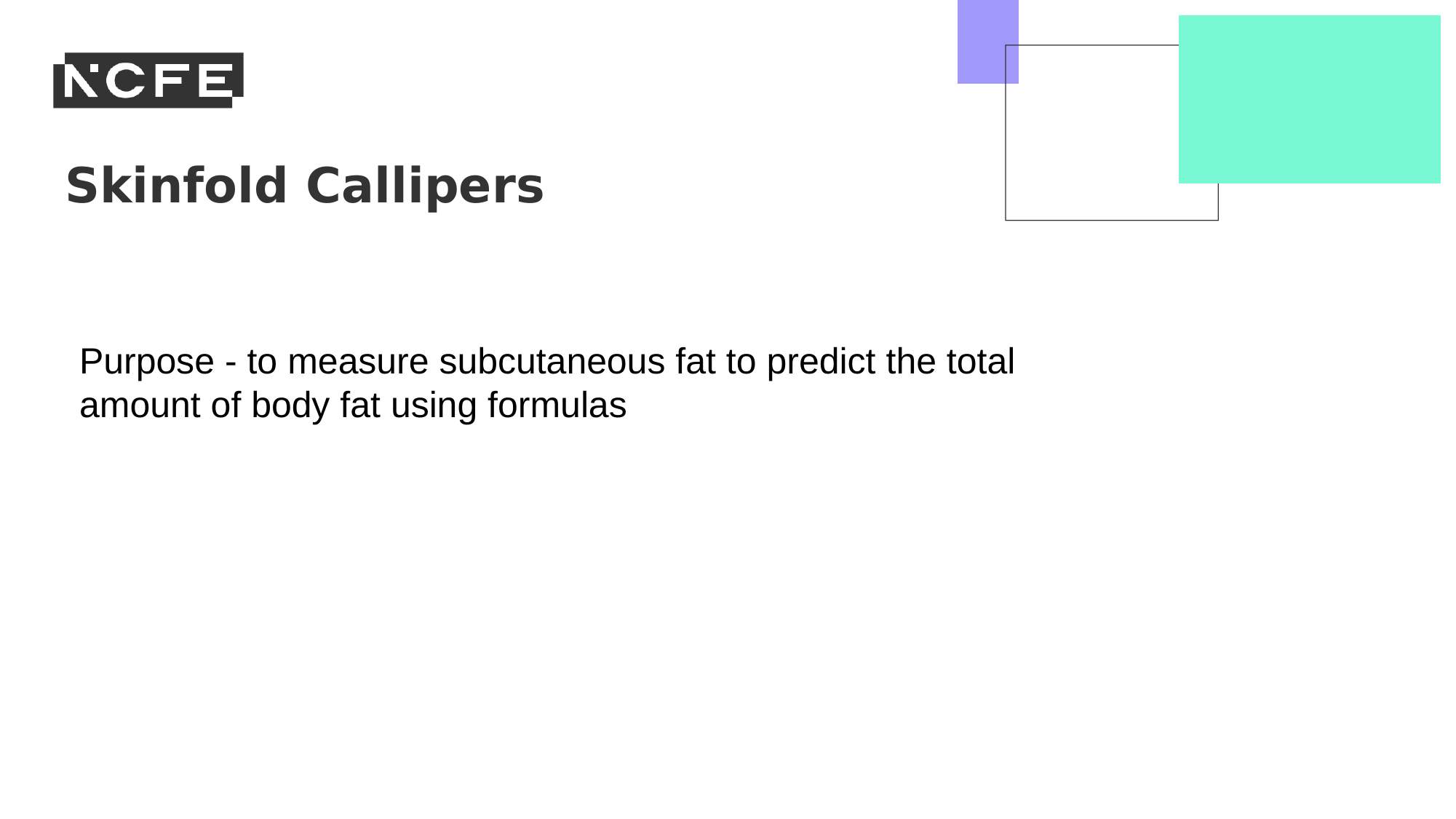

Skinfold Callipers

Purpose - to measure subcutaneous fat to predict the total amount of body fat using formulas